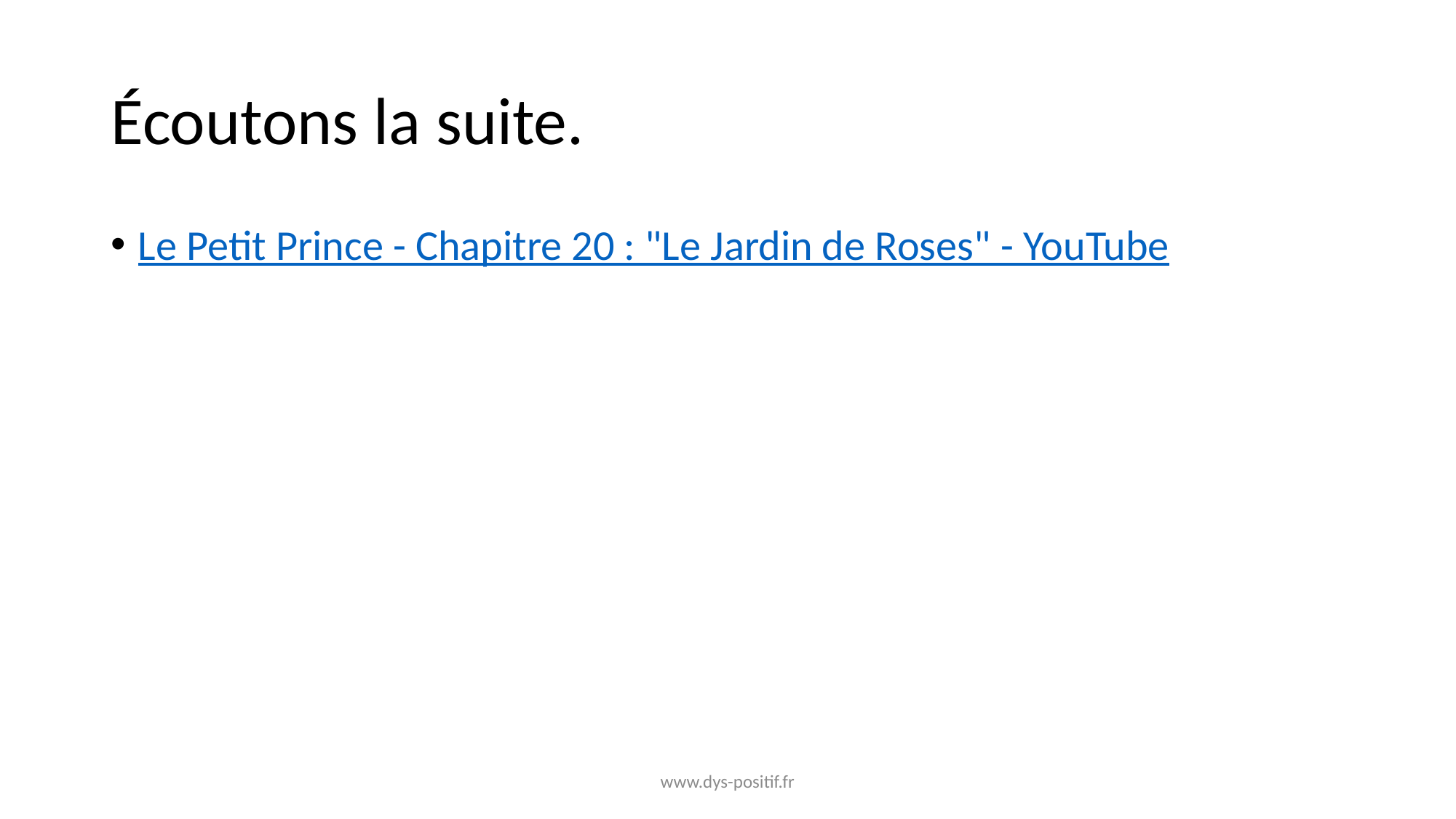

# Écoutons la suite.
Le Petit Prince - Chapitre 20 : "Le Jardin de Roses" - YouTube
www.dys-positif.fr